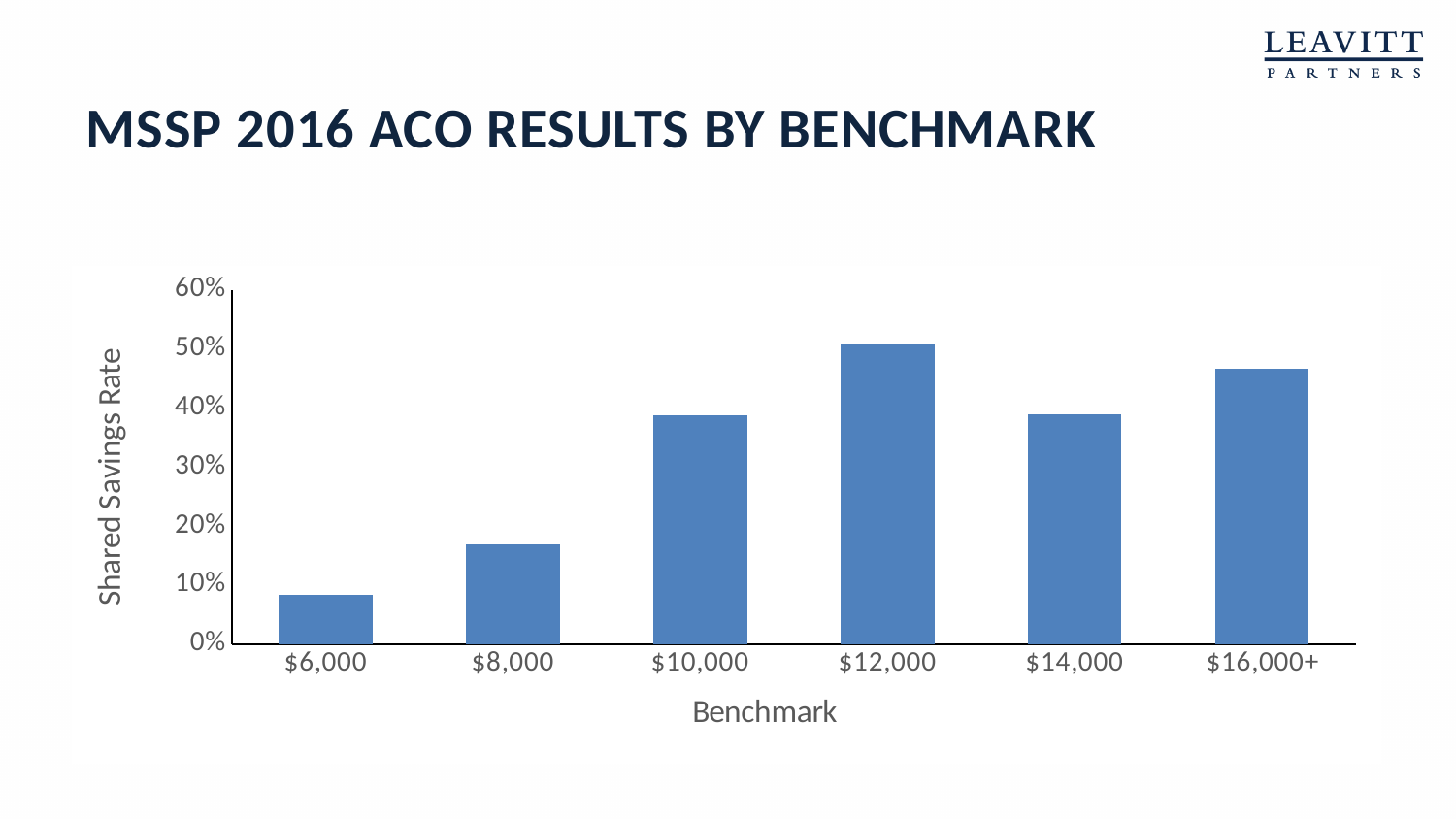

# MSSP 2016 ACO Results by Benchmark

### Chart

| Category |  |
|---|---|
|  $6,000  | 0.0833333333333333 |
|  $8,000  | 0.168604651162791 |
|  $10,000  | 0.3875 |
|  $12,000  | 0.509090909090909 |
|  $14,000  | 0.388888888888889 |
| $16,000+ | 0.466666666666667 |